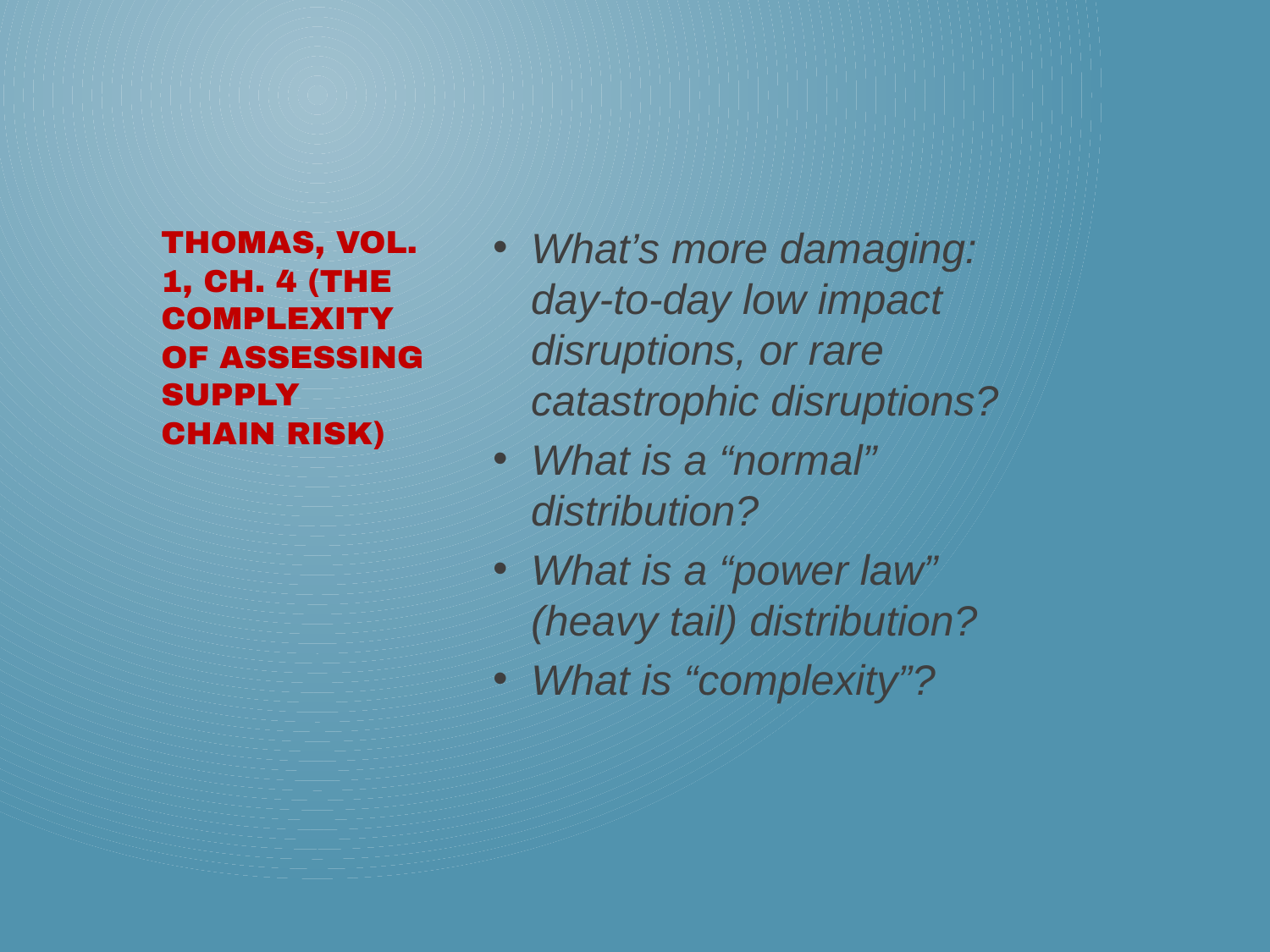

What’s more damaging: day-to-day low impact disruptions, or rare catastrophic disruptions?
What is a “normal” distribution?
What is a “power law” (heavy tail) distribution?
What is “complexity”?

# Thomas, vol. 1, Ch. 4 (the complexity of assessing supply chain risk)